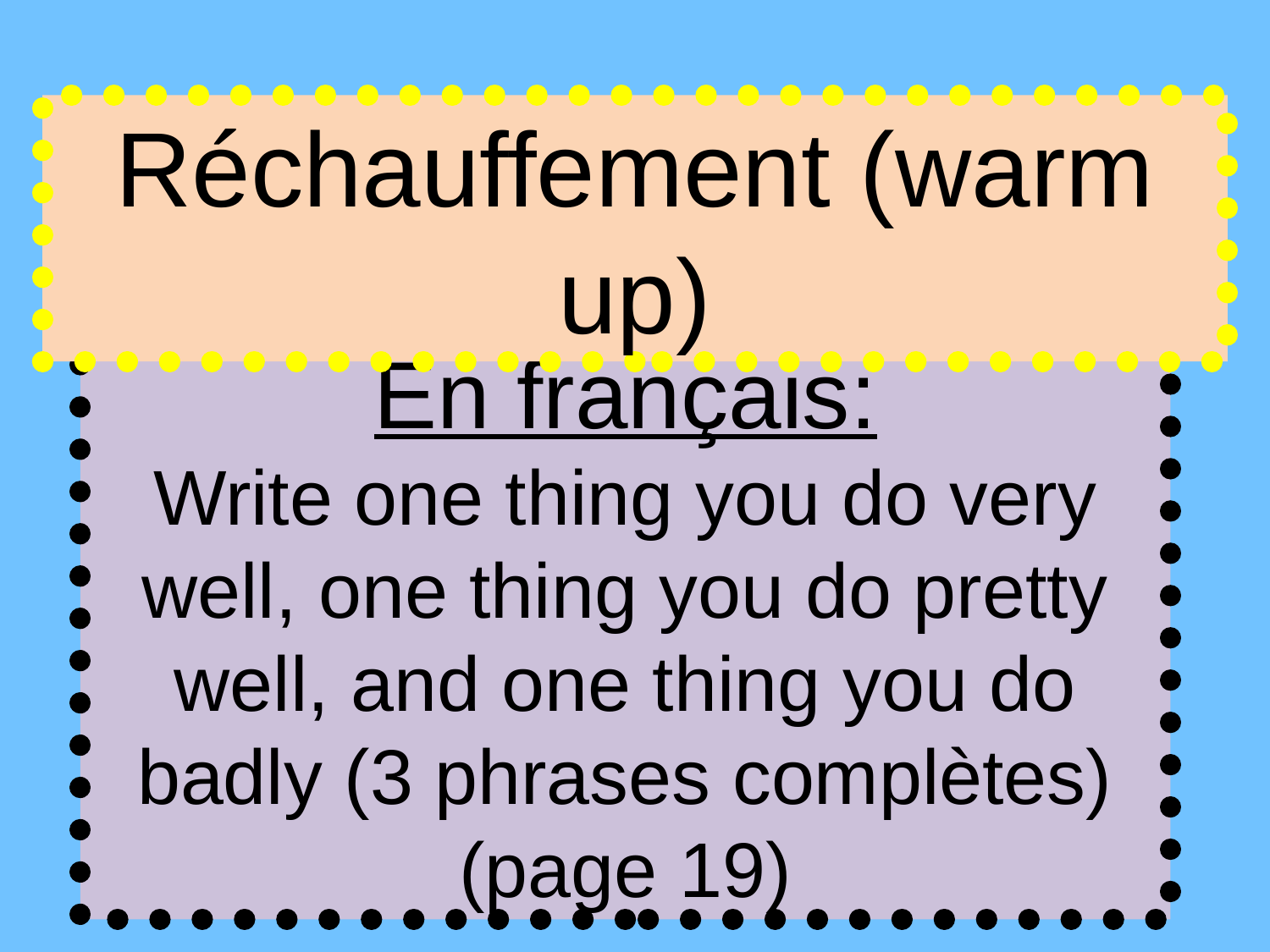

Réchauffement (warm up)
En français:
Write one thing you do very well, one thing you do pretty well, and one thing you do badly (3 phrases complètes)
(page 19)